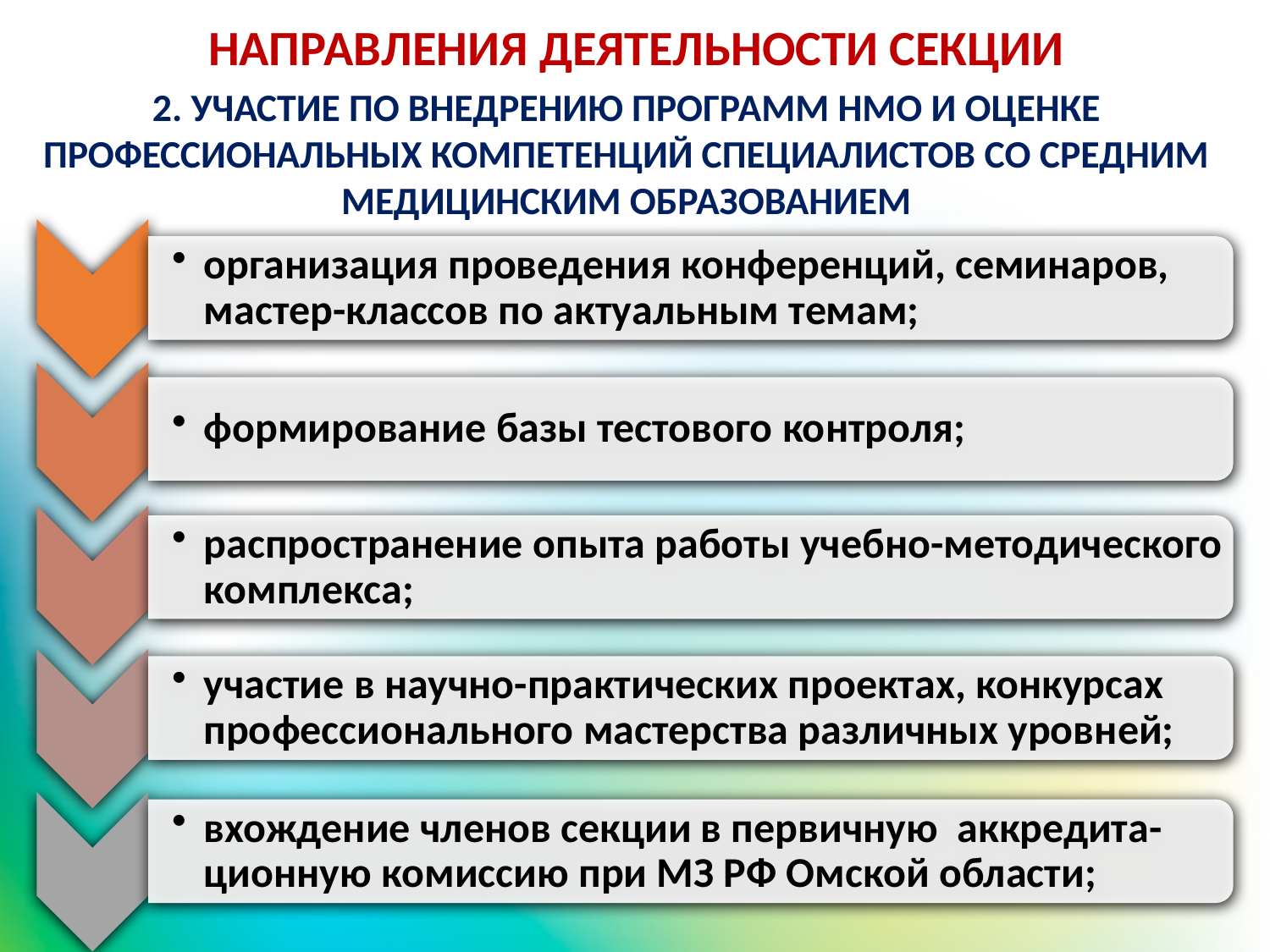

# НАПРАВЛЕНИЯ ДЕЯТЕЛЬНОСТИ СЕКЦИИ
2. УЧАСТИЕ ПО ВНЕДРЕНИЮ ПРОГРАММ НМО И ОЦЕНКЕ ПРОФЕССИОНАЛЬНЫХ КОМПЕТЕНЦИЙ СПЕЦИАЛИСТОВ СО СРЕДНИМ МЕДИЦИНСКИМ ОБРАЗОВАНИЕМ

организация проведения конференций, семинаров, мастер-классов по актуальным темам;

формирование базы тестового контроля;

распространение опыта работы учебно-методического комплекса;

участие в научно-практических проектах, конкурсах профессионального мастерства различных уровней;

вхождение членов секции в первичную  аккредита-ционную комиссию при МЗ РФ Омской области;